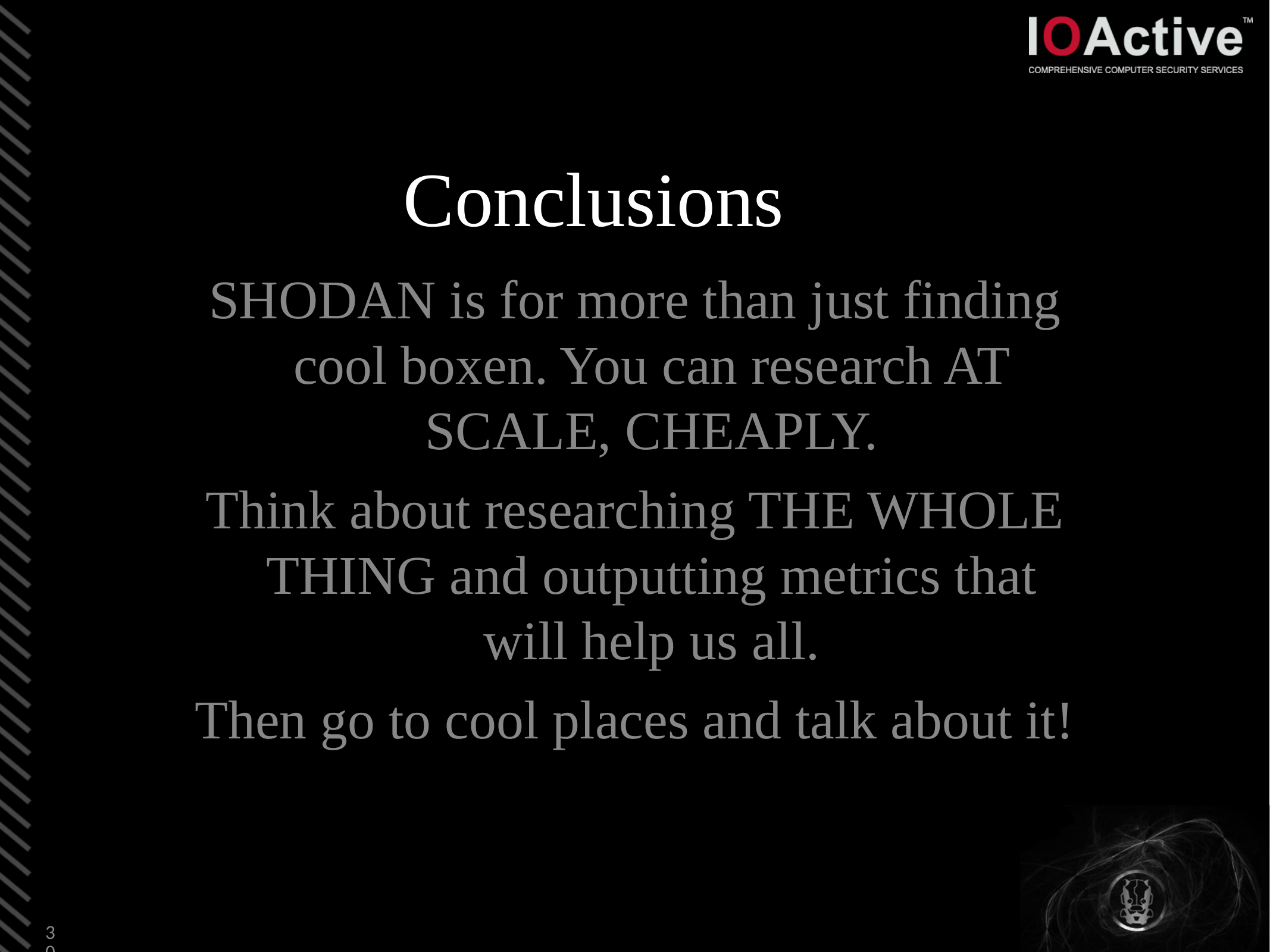

# Conclusions
SHODAN is for more than just finding cool boxen. You can research AT SCALE, CHEAPLY.
Think about researching THE WHOLE THING and outputting metrics that will help us all.
Then go to cool places and talk about it!
30